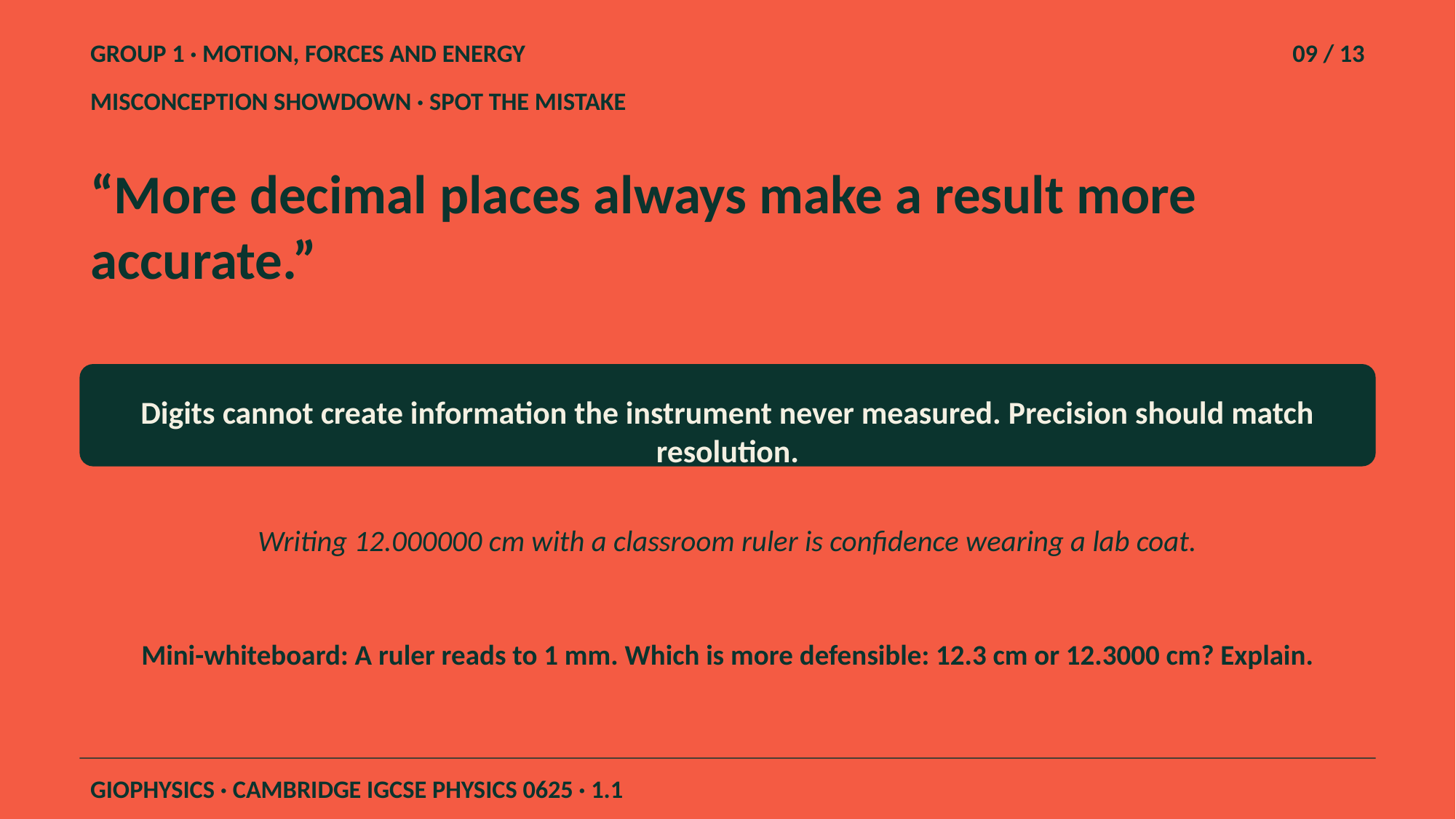

GROUP 1 · MOTION, FORCES AND ENERGY
09 / 13
MISCONCEPTION SHOWDOWN · SPOT THE MISTAKE
“More decimal places always make a result more accurate.”

Digits cannot create information the instrument never measured. Precision should match resolution.
Writing 12.000000 cm with a classroom ruler is confidence wearing a lab coat.
Mini-whiteboard: A ruler reads to 1 mm. Which is more defensible: 12.3 cm or 12.3000 cm? Explain.

GIOPHYSICS · CAMBRIDGE IGCSE PHYSICS 0625 · 1.1